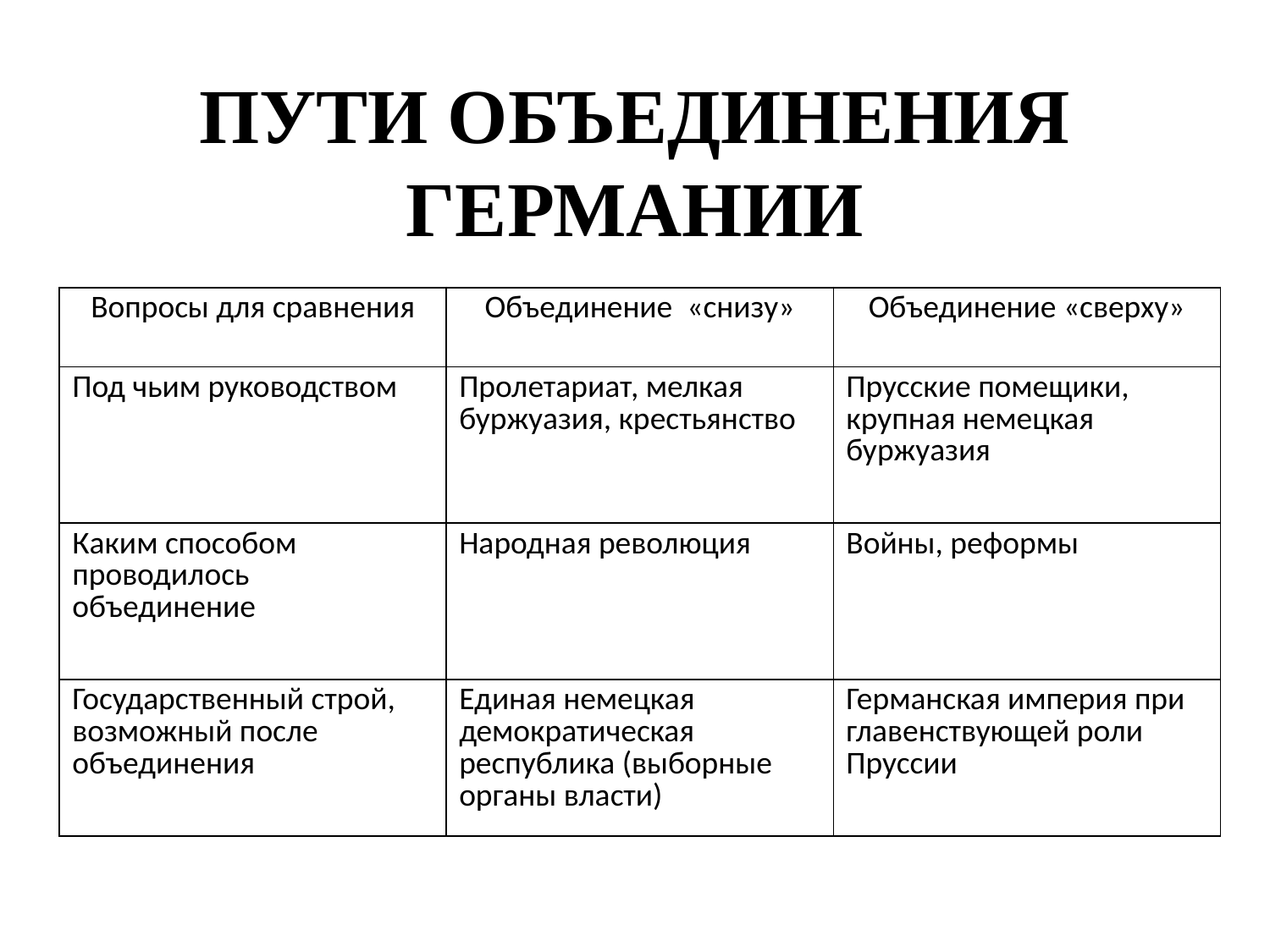

# Пути объединения Германии
| Вопросы для сравнения | Объединение «снизу» | Объединение «сверху» |
| --- | --- | --- |
| Под чьим руководством | Пролетариат, мелкая буржуазия, крестьянство | Прусские помещики, крупная немецкая буржуазия |
| Каким способом проводилось объединение | Народная революция | Войны, реформы |
| Государственный строй, возможный после объединения | Единая немецкая демократическая республика (выборные органы власти) | Германская империя при главенствующей роли Пруссии |